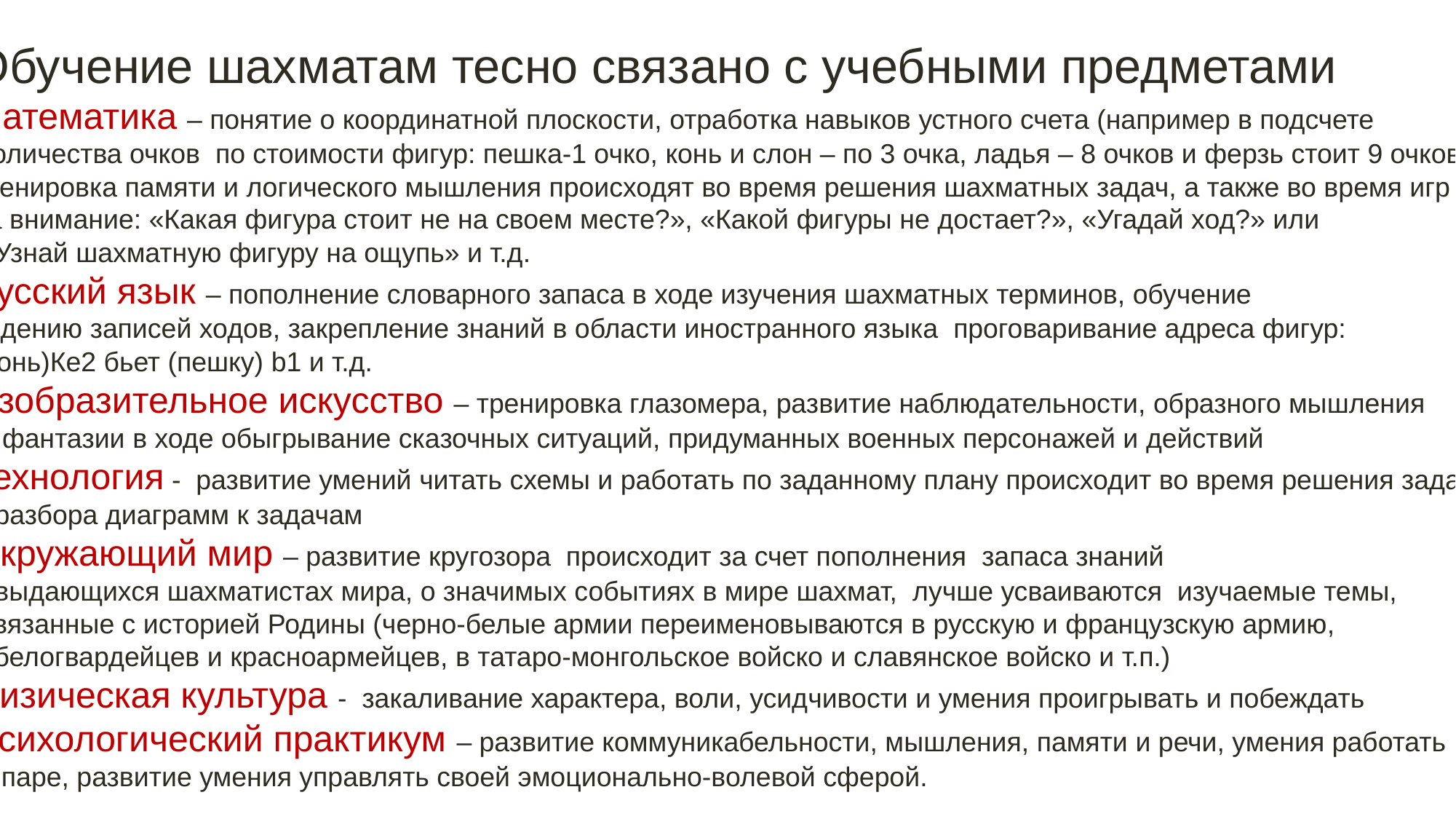

Обучение шахматам тесно связано с учебными предметами
Математика – понятие о координатной плоскости, отработка навыков устного счета (например в подсчете
 количества очков  по стоимости фигур: пешка-1 очко, конь и слон – по 3 очка, ладья – 8 очков и ферзь стоит 9 очков),
тренировка памяти и логического мышления происходят во время решения шахматных задач, а также во время игр
на внимание: «Какая фигура стоит не на своем месте?», «Какой фигуры не достает?», «Угадай ход?» или
 «Узнай шахматную фигуру на ощупь» и т.д.
Русский язык – пополнение словарного запаса в ходе изучения шахматных терминов, обучение
ведению записей ходов, закрепление знаний в области иностранного языка  проговаривание адреса фигур:
(Конь)Ке2 бьет (пешку) b1 и т.д.
Изобразительное искусство – тренировка глазомера, развитие наблюдательности, образного мышления
 и фантазии в ходе обыгрывание сказочных ситуаций, придуманных военных персонажей и действий
Технология -  развитие умений читать схемы и работать по заданному плану происходит во время решения задач
и разбора диаграмм к задачам
Окружающий мир – развитие кругозора  происходит за счет пополнения  запаса знаний
о выдающихся шахматистах мира, о значимых событиях в мире шахмат,  лучше усваиваются  изучаемые темы,
 связанные с историей Родины (черно-белые армии переименовываются в русскую и французскую армию,
в белогвардейцев и красноармейцев, в татаро-монгольское войско и славянское войско и т.п.)
Физическая культура -  закаливание характера, воли, усидчивости и умения проигрывать и побеждать
Психологический практикум – развитие коммуникабельности, мышления, памяти и речи, умения работать
 в паре, развитие умения управлять своей эмоционально-волевой сферой.